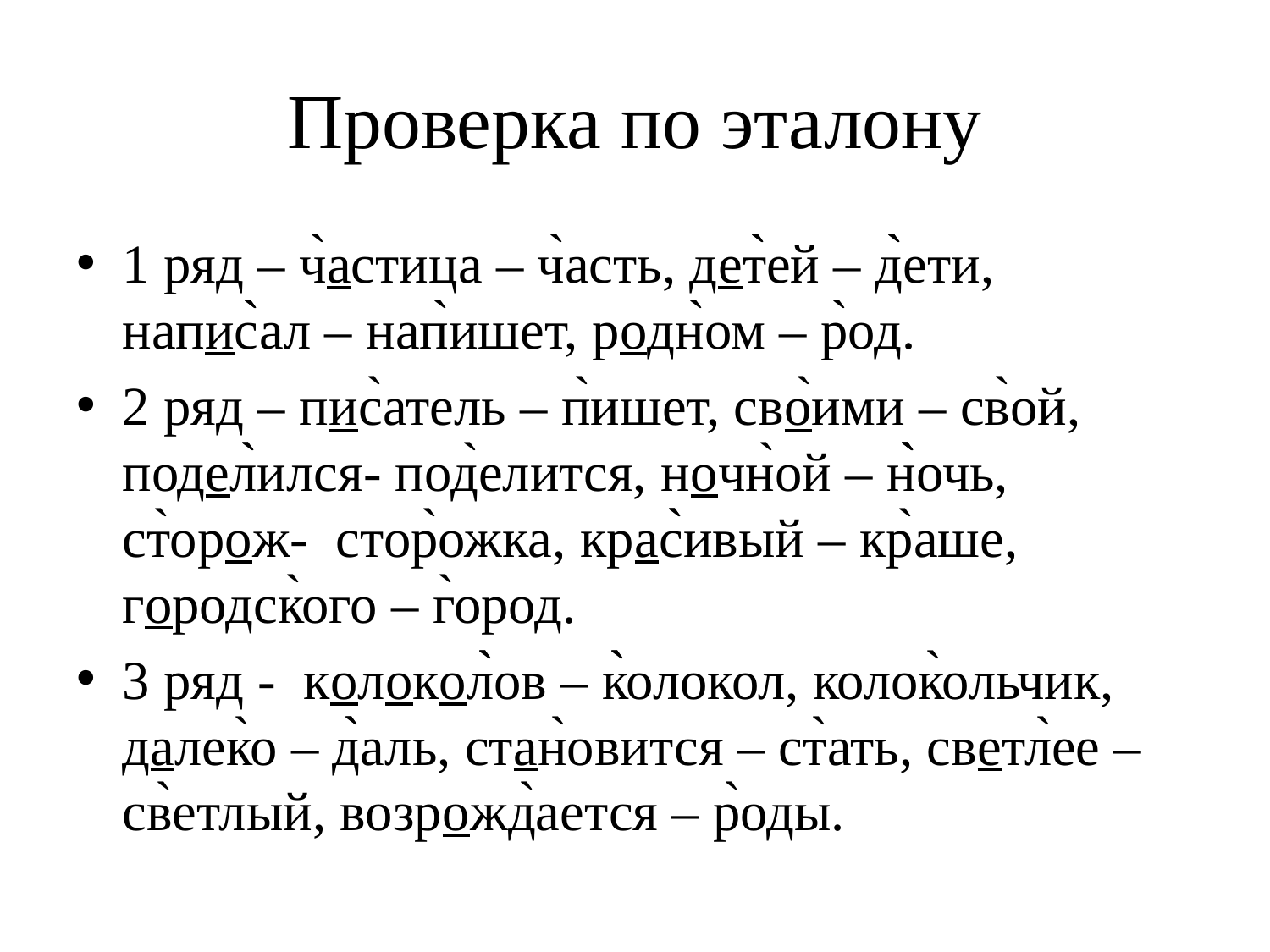

# Проверка по эталону
1 ряд – ч̀астица – ч̀асть, дет̀̀ей – д̀̀ети, напис̀̀ал – нап̀ишет, родн̀ом – р̀од.
2 ряд – пис̀атель – п̀ишет, сво̀ими – св̀ой, подел̀̀ился- под̀елится, ночн̀ой – н̀̀̀очь, ст̀орож-  стор̀ожка, крас̀̀ивый – кр̀аше, городск̀ого – г̀ород.
3 ряд -  колокол̀̀ов – к̀̀олокол, колок̀ольчик, далек̀о – д̀̀аль, стан̀овится – ст̀ать, светл̀ее – св̀етлый, возрожд̀ается – р̀оды.